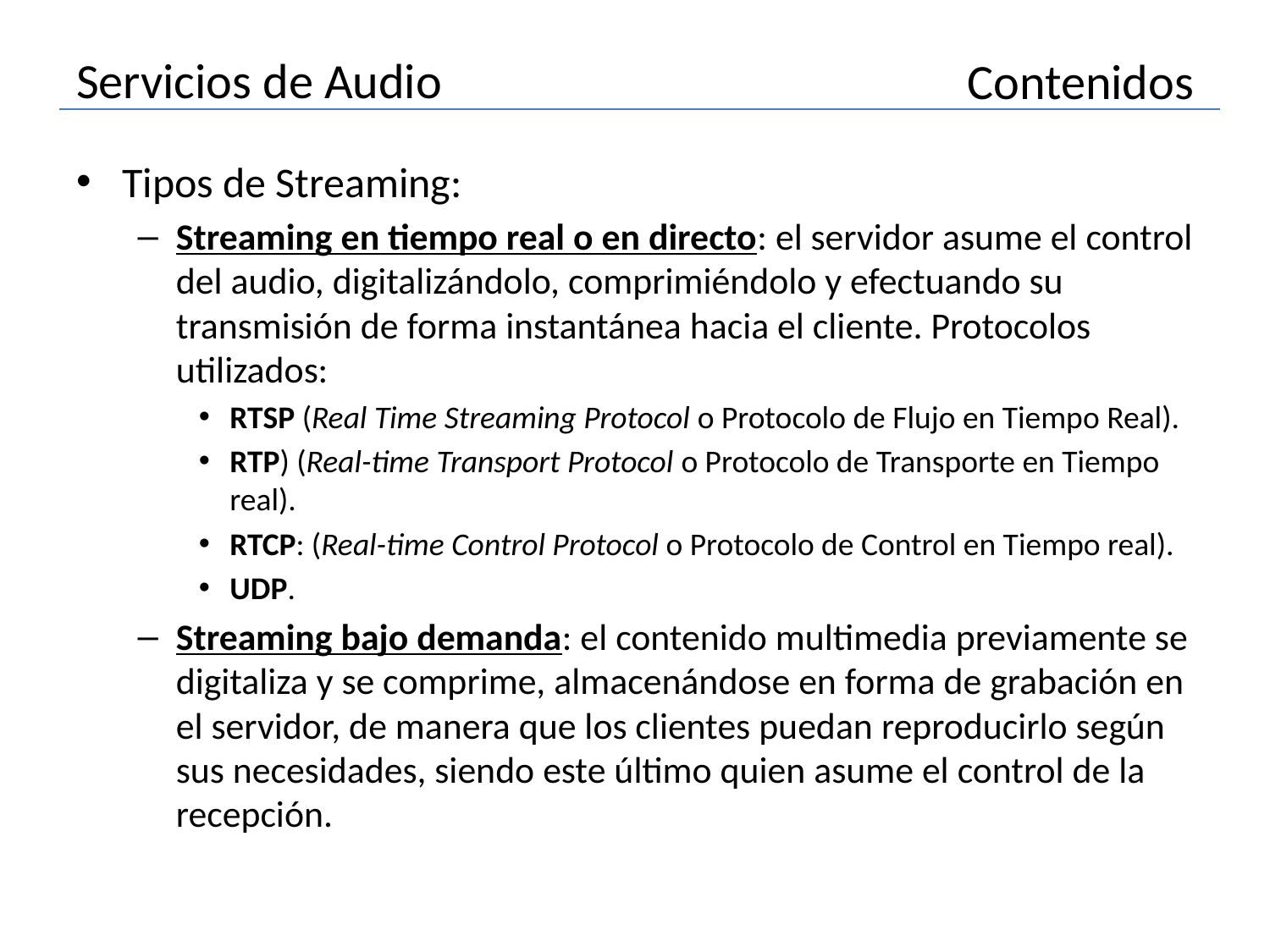

# Servicios de Audio
Contenidos
Tipos de Streaming:
Streaming en tiempo real o en directo: el servidor asume el control del audio, digitalizándolo, comprimiéndolo y efectuando su transmisión de forma instantánea hacia el cliente. Protocolos utilizados:
RTSP (Real Time Streaming Protocol o Protocolo de Flujo en Tiempo Real).
RTP) (Real-time Transport Protocol o Protocolo de Transporte en Tiempo real).
RTCP: (Real-time Control Protocol o Protocolo de Control en Tiempo real).
UDP.
Streaming bajo demanda: el contenido multimedia previamente se digitaliza y se comprime, almacenándose en forma de grabación en el servidor, de manera que los clientes puedan reproducirlo según sus necesidades, siendo este último quien asume el control de la recepción.